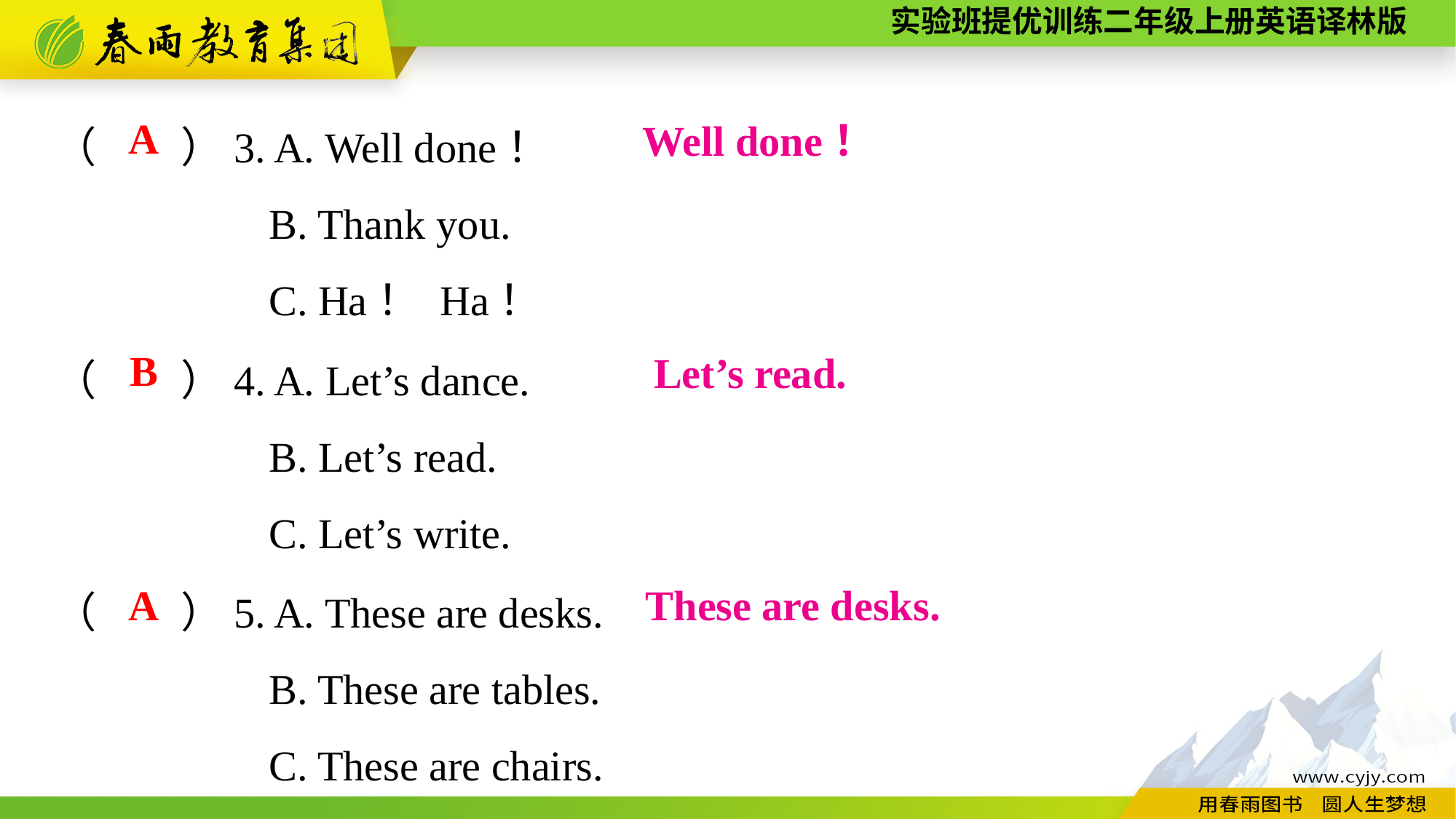

（　　）3. A. Well done！
B. Thank you.
C. Ha！ Ha！
A
Well done！
（　　）4. A. Let’s dance.
B. Let’s read.
C. Let’s write.
B
Let’s read.
（　　）5. A. These are desks.
B. These are tables.
C. These are chairs.
A
These are desks.